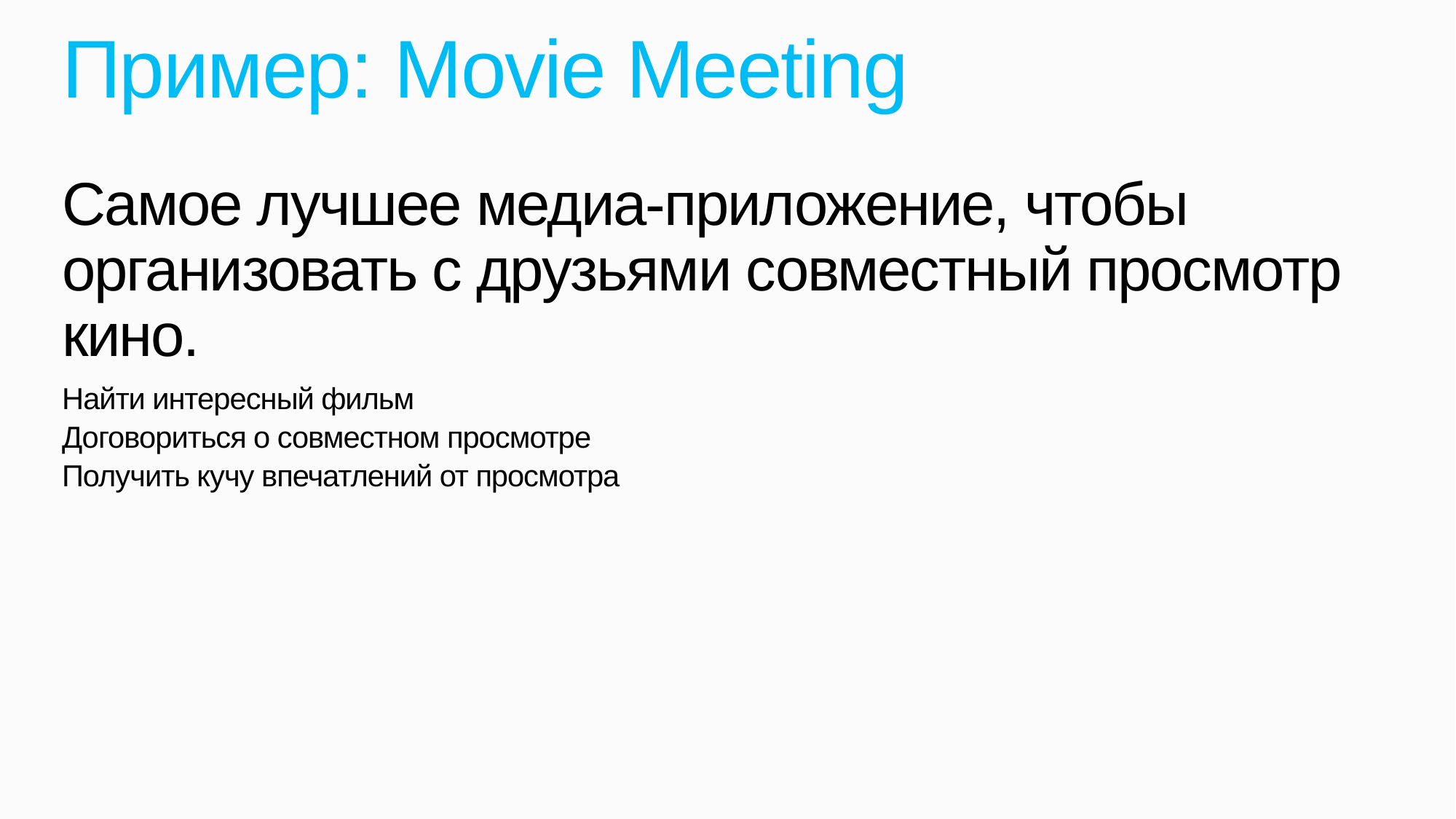

# Пример: Movie Meeting
Самое лучшее медиа-приложение, чтобы организовать с друзьями совместный просмотр кино.
Найти интересный фильм
Договориться о совместном просмотре
Получить кучу впечатлений от просмотра